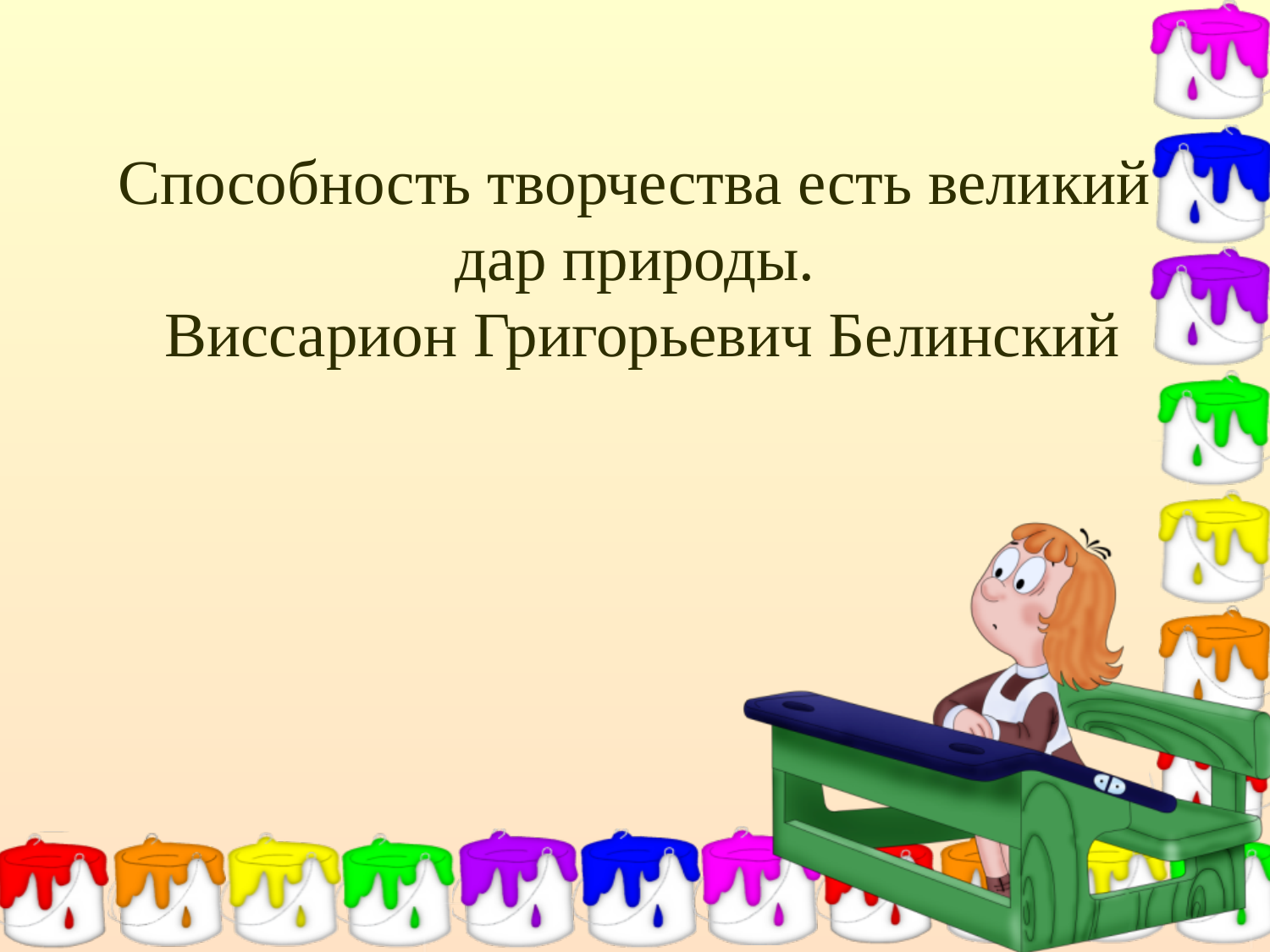

# Способность творчества есть великий дар природы. Виссарион Григорьевич Белинский